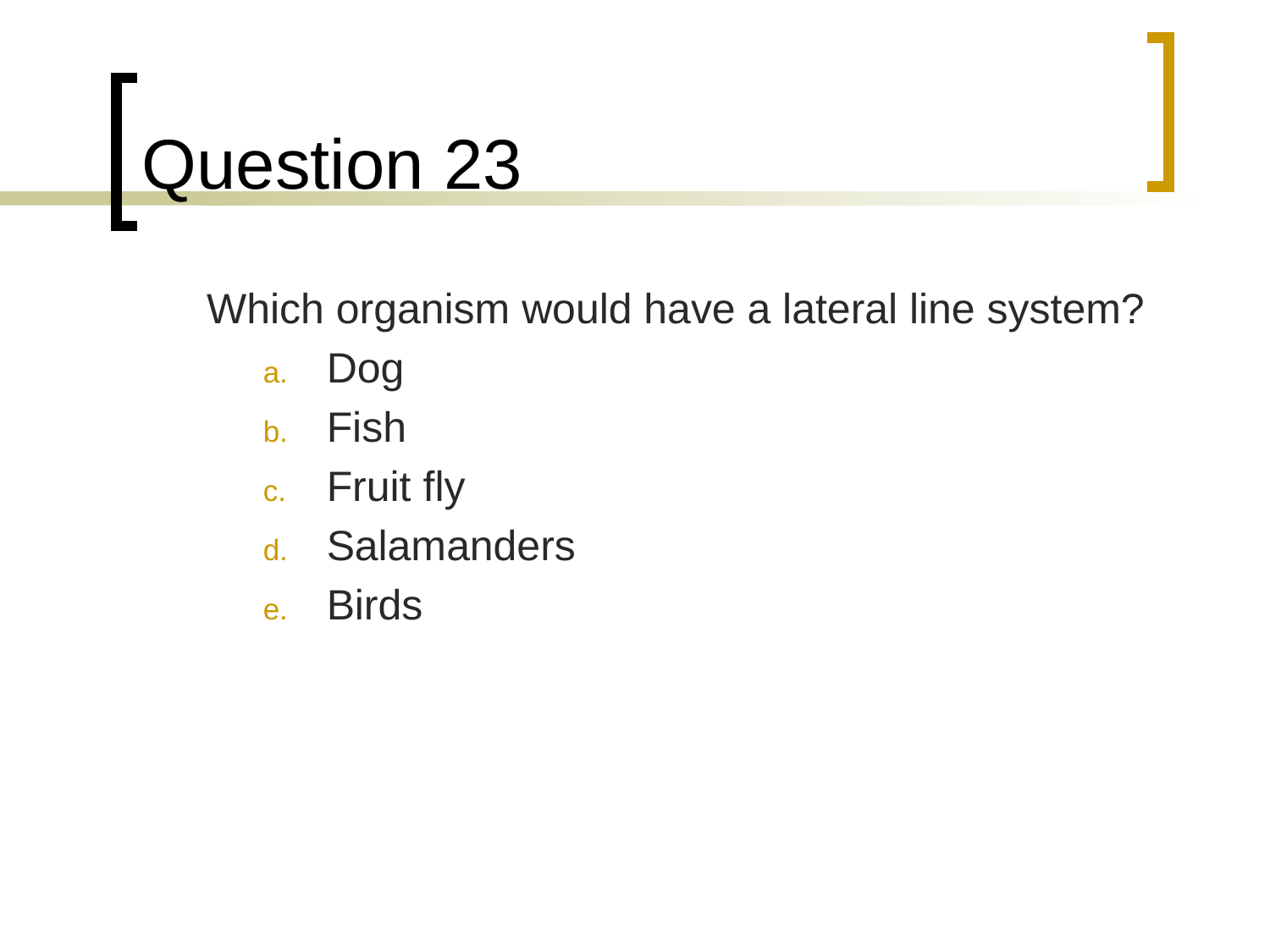

# Question 23
	Which organism would have a lateral line system?
Dog
Fish
Fruit fly
Salamanders
Birds